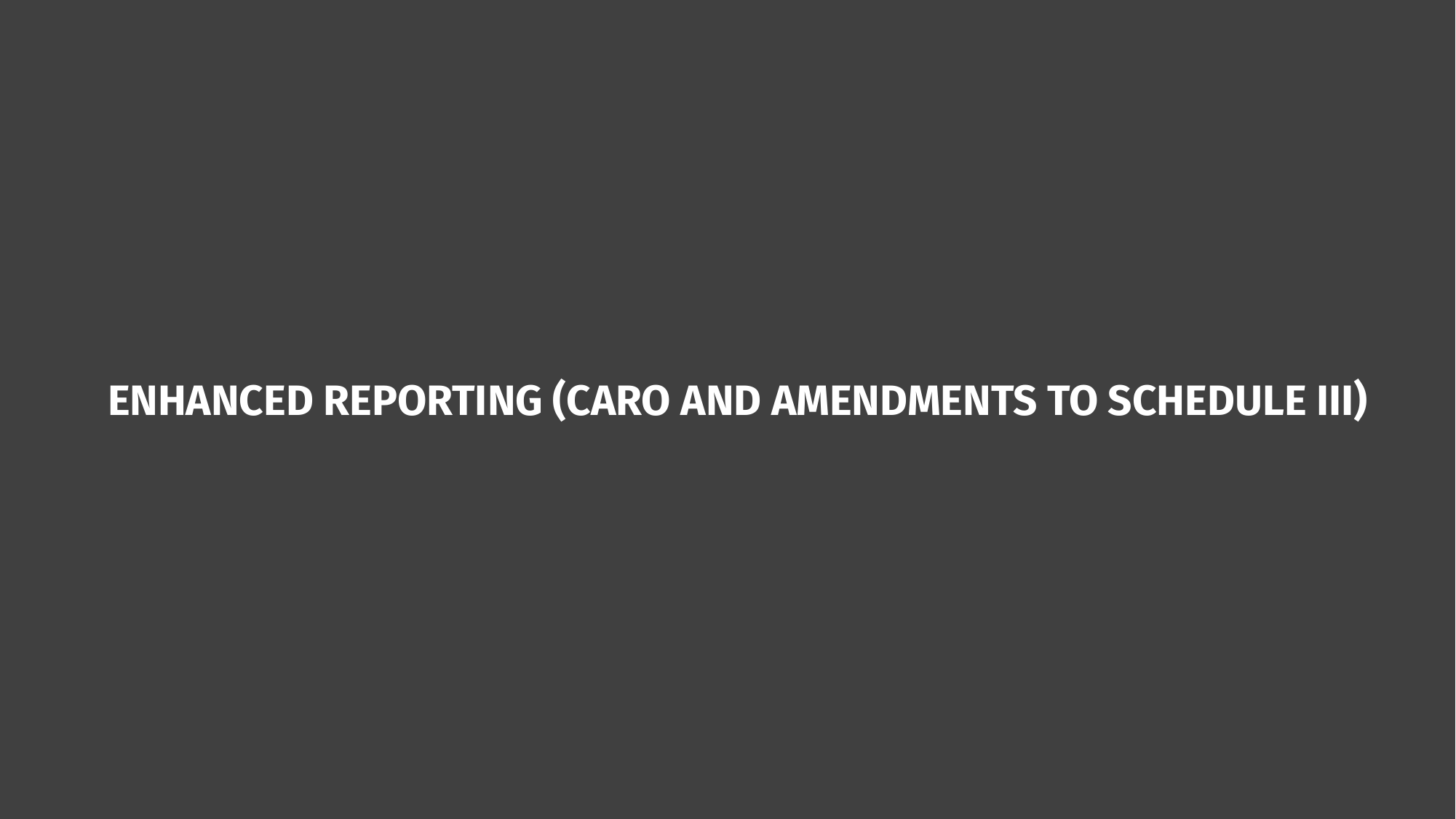

Enhanced Reporting (CARO and amendments to Schedule III)